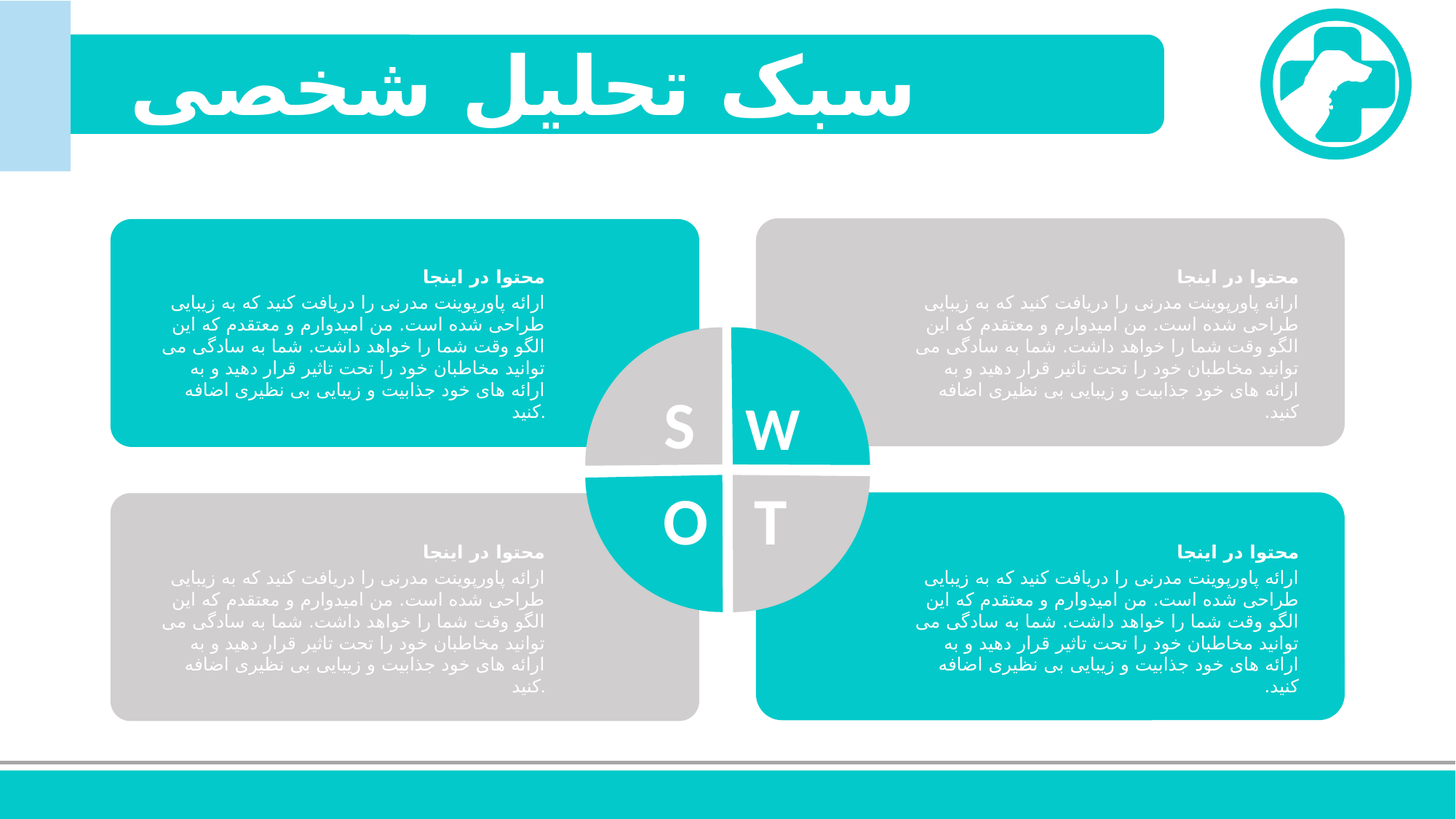

سبک تحلیل شخصی

محتوا در اینجا
ارائه پاورپوینت مدرنی را دریافت کنید که به زیبایی طراحی شده است. من امیدوارم و معتقدم که این الگو وقت شما را خواهد داشت. شما به سادگی می توانید مخاطبان خود را تحت تاثیر قرار دهید و به ارائه های خود جذابیت و زیبایی بی نظیری اضافه کنید.
محتوا در اینجا
ارائه پاورپوینت مدرنی را دریافت کنید که به زیبایی طراحی شده است. من امیدوارم و معتقدم که این الگو وقت شما را خواهد داشت. شما به سادگی می توانید مخاطبان خود را تحت تاثیر قرار دهید و به ارائه های خود جذابیت و زیبایی بی نظیری اضافه کنید.

S
W
O
T
محتوا در اینجا
ارائه پاورپوینت مدرنی را دریافت کنید که به زیبایی طراحی شده است. من امیدوارم و معتقدم که این الگو وقت شما را خواهد داشت. شما به سادگی می توانید مخاطبان خود را تحت تاثیر قرار دهید و به ارائه های خود جذابیت و زیبایی بی نظیری اضافه کنید.
محتوا در اینجا
ارائه پاورپوینت مدرنی را دریافت کنید که به زیبایی طراحی شده است. من امیدوارم و معتقدم که این الگو وقت شما را خواهد داشت. شما به سادگی می توانید مخاطبان خود را تحت تاثیر قرار دهید و به ارائه های خود جذابیت و زیبایی بی نظیری اضافه کنید.